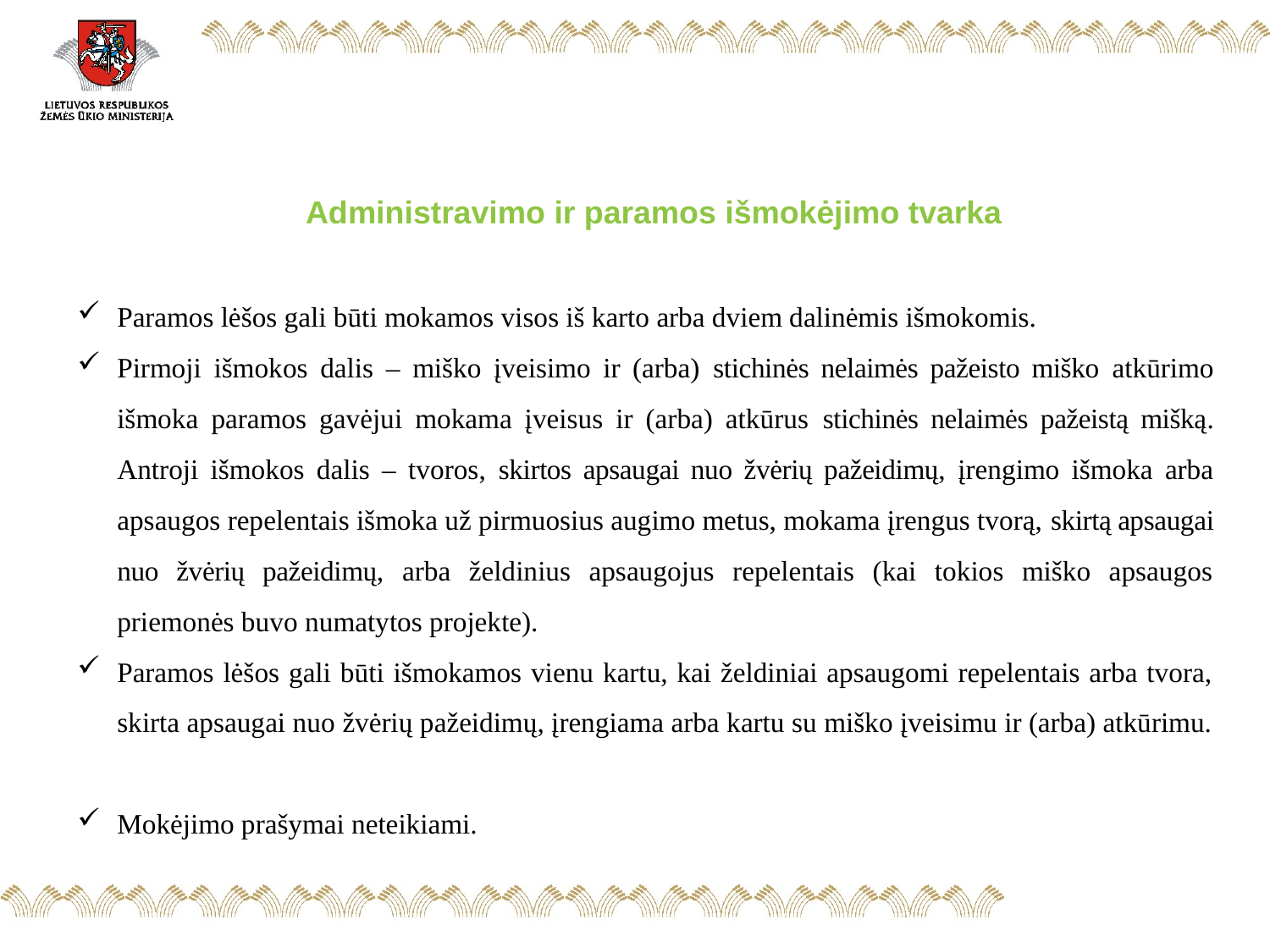

Administravimo ir paramos išmokėjimo tvarka
Paramos lėšos gali būti mokamos visos iš karto arba dviem dalinėmis išmokomis.
Pirmoji išmokos dalis – miško įveisimo ir (arba) stichinės nelaimės pažeisto miško atkūrimo išmoka paramos gavėjui mokama įveisus ir (arba) atkūrus stichinės nelaimės pažeistą mišką. Antroji išmokos dalis – tvoros, skirtos apsaugai nuo žvėrių pažeidimų, įrengimo išmoka arba apsaugos repelentais išmoka už pirmuosius augimo metus, mokama įrengus tvorą, skirtą apsaugai nuo žvėrių pažeidimų, arba želdinius apsaugojus repelentais (kai tokios miško apsaugos priemonės buvo numatytos projekte).
Paramos lėšos gali būti išmokamos vienu kartu, kai želdiniai apsaugomi repelentais arba tvora, skirta apsaugai nuo žvėrių pažeidimų, įrengiama arba kartu su miško įveisimu ir (arba) atkūrimu.
Mokėjimo prašymai neteikiami.